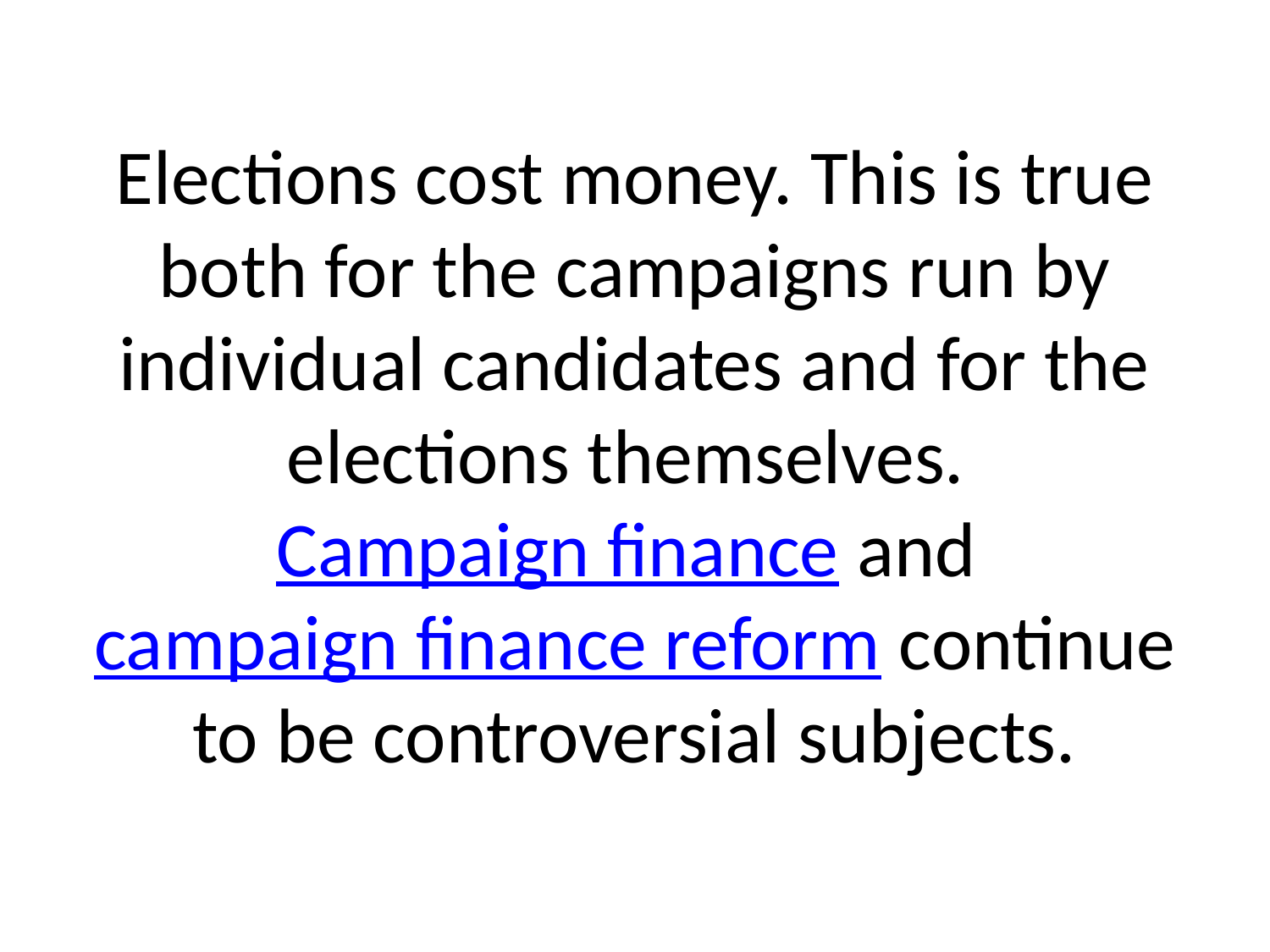

Elections cost money. This is true both for the campaigns run by individual candidates and for the elections themselves. Campaign finance and campaign finance reform continue to be controversial subjects.